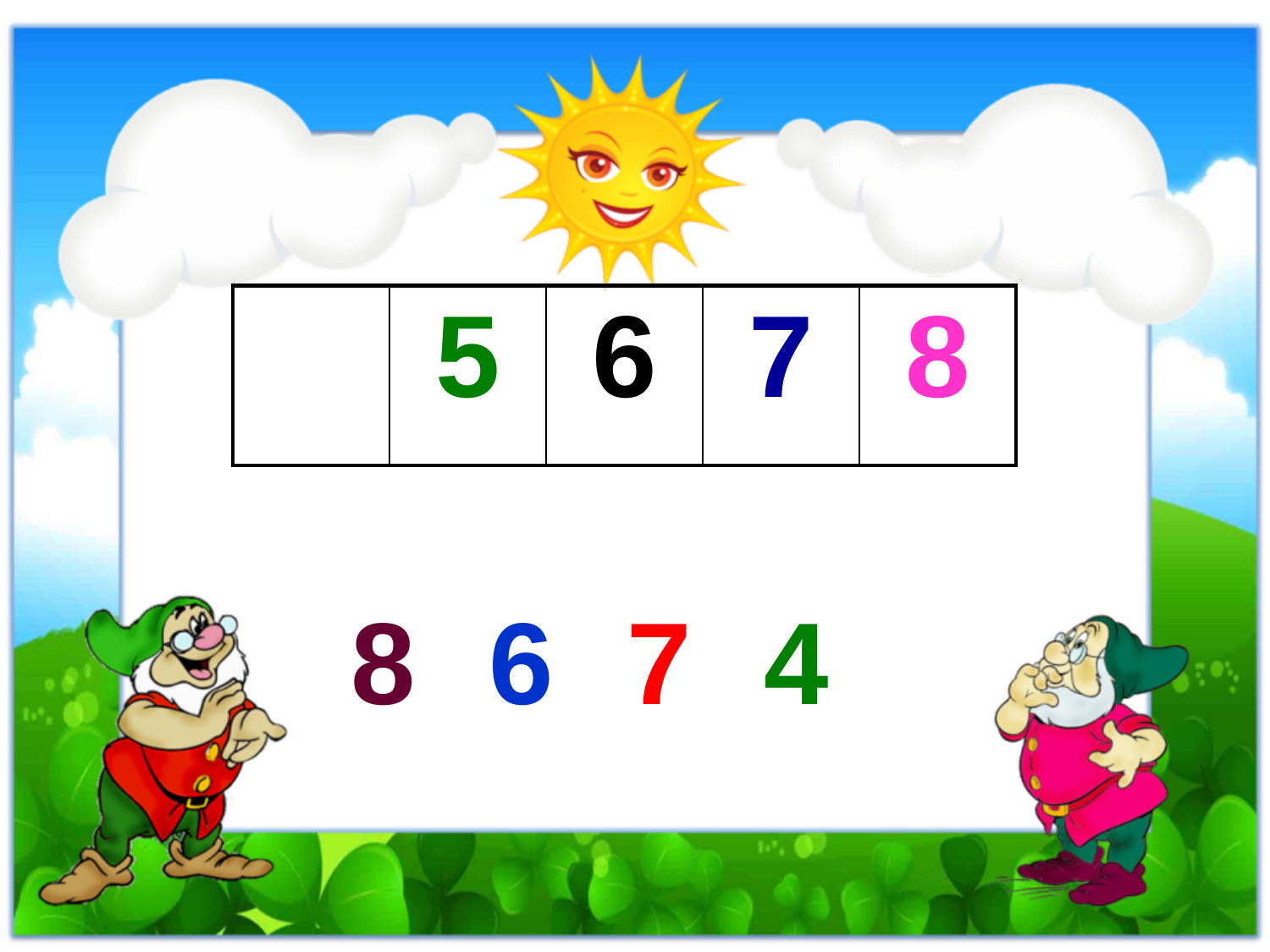

|  | 5 | 6 | 7 | 8 |
| --- | --- | --- | --- | --- |
8
6
7
4